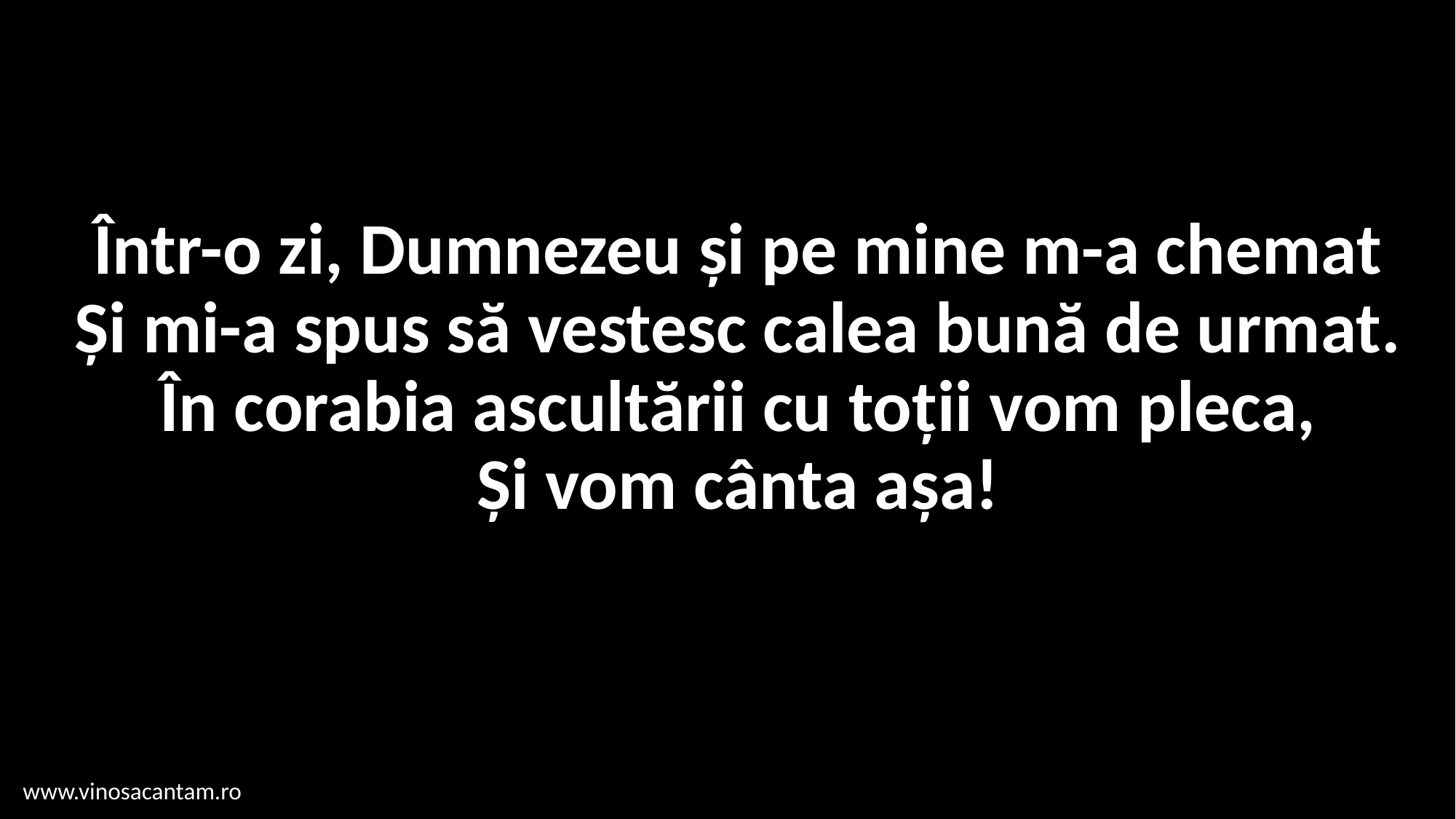

# Într-o zi, Dumnezeu și pe mine m-a chemat Și mi-a spus să vestesc calea bună de urmat. În corabia ascultării cu toții vom pleca, Și vom cânta așa!
www.vinosacantam.ro